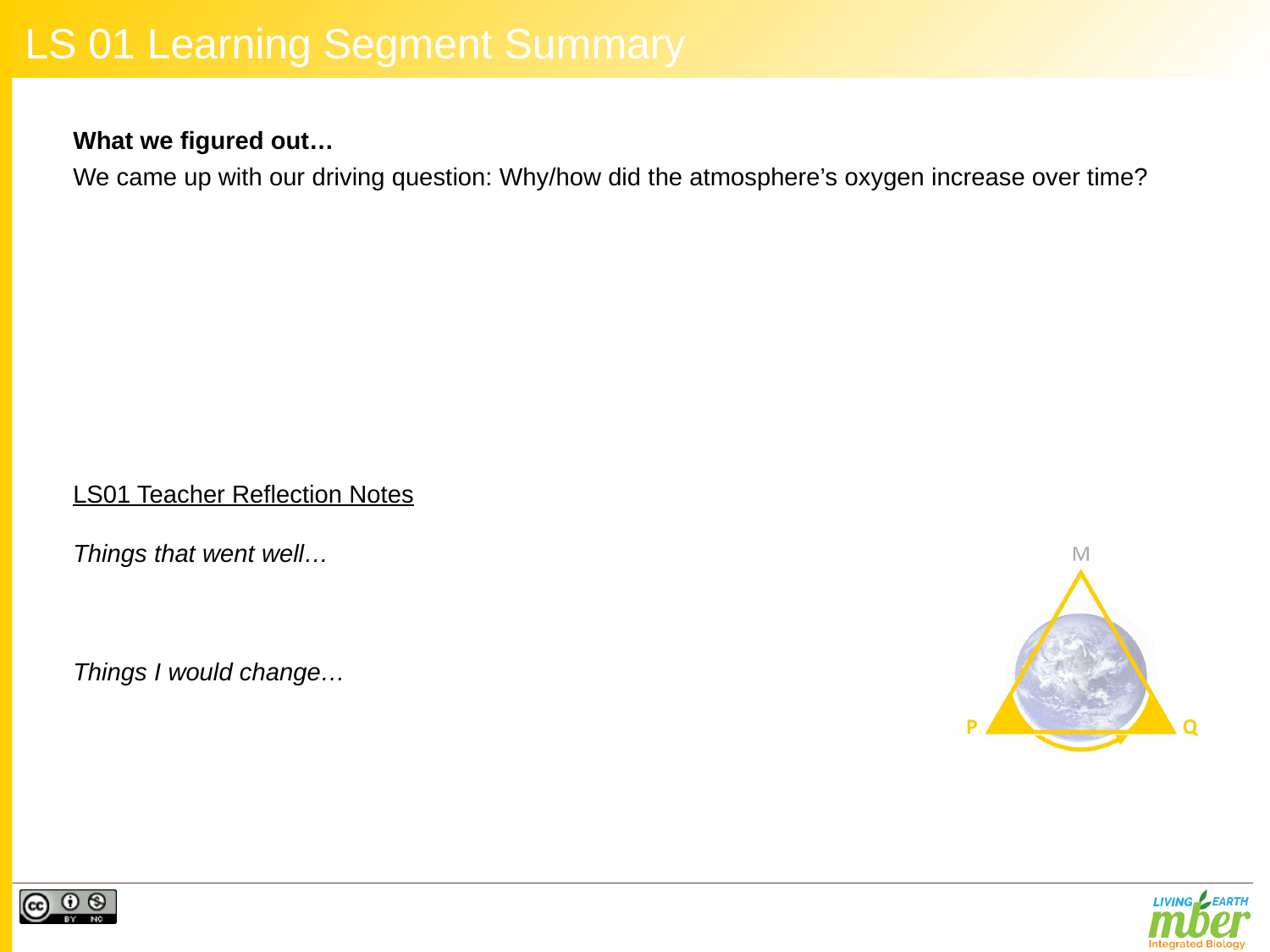

# LS 01 Learning Segment Summary
What we figured out…
We came up with our driving question: Why/how did the atmosphere’s oxygen increase over time?

LS01 Teacher Reflection Notes

Things that went well…

Things I would change…